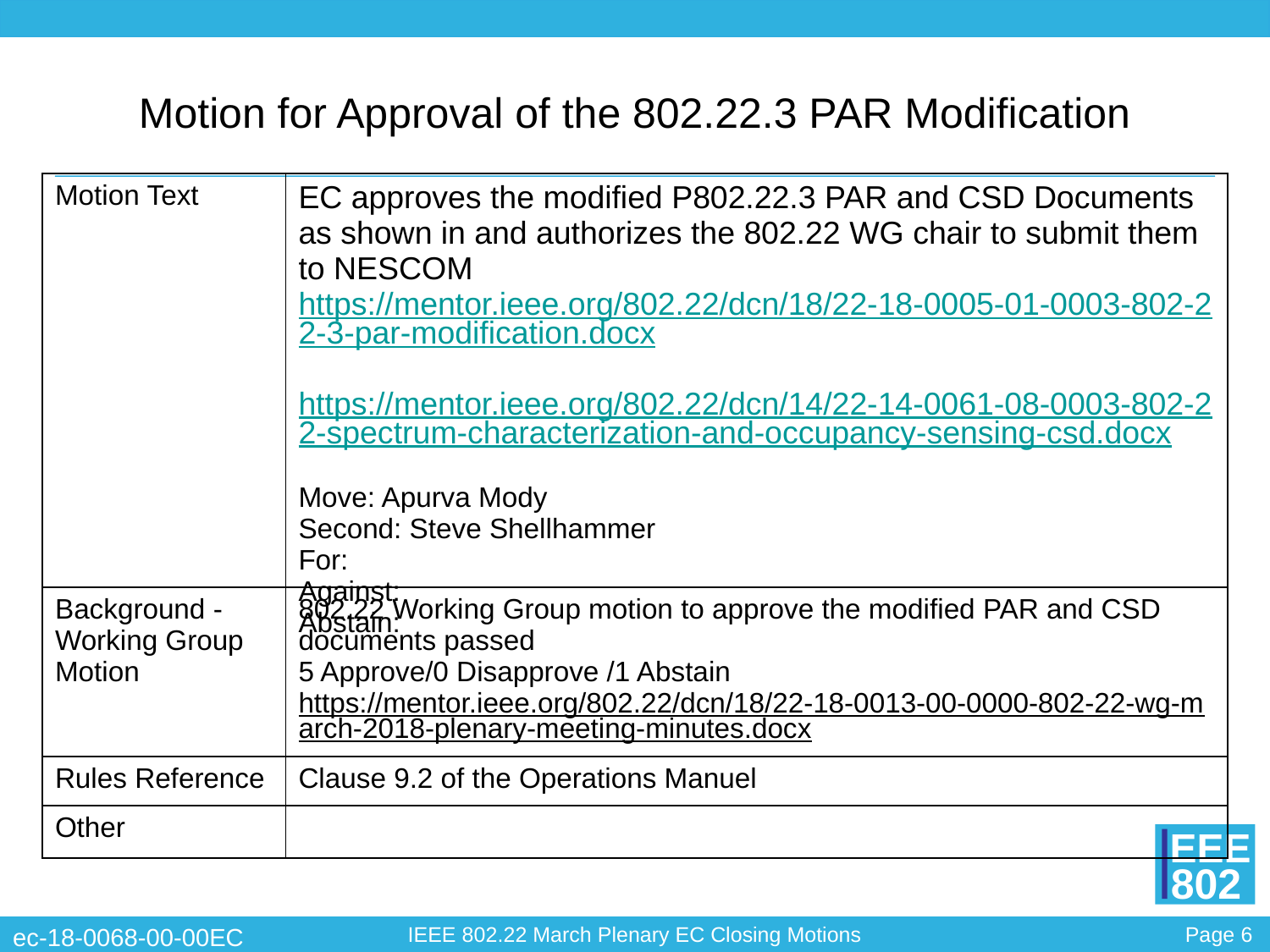

# Motion for Approval of the 802.22.3 PAR Modification
| Motion Text | EC approves the modified P802.22.3 PAR and CSD Documents as shown in and authorizes the 802.22 WG chair to submit them to NESCOM https://mentor.ieee.org/802.22/dcn/18/22-18-0005-01-0003-802-22-3-par-modification.docx https://mentor.ieee.org/802.22/dcn/14/22-14-0061-08-0003-802-22-spectrum-characterization-and-occupancy-sensing-csd.docx  Move: Apurva Mody Second: Steve Shellhammer For: Against: Abstain: |
| --- | --- |
| Background - Working Group Motion | 802.22 Working Group motion to approve the modified PAR and CSD documents passed 5 Approve/0 Disapprove /1 Abstain https://mentor.ieee.org/802.22/dcn/18/22-18-0013-00-0000-802-22-wg-march-2018-plenary-meeting-minutes.docx |
| Rules Reference | Clause 9.2 of the Operations Manuel |
| Other |  |